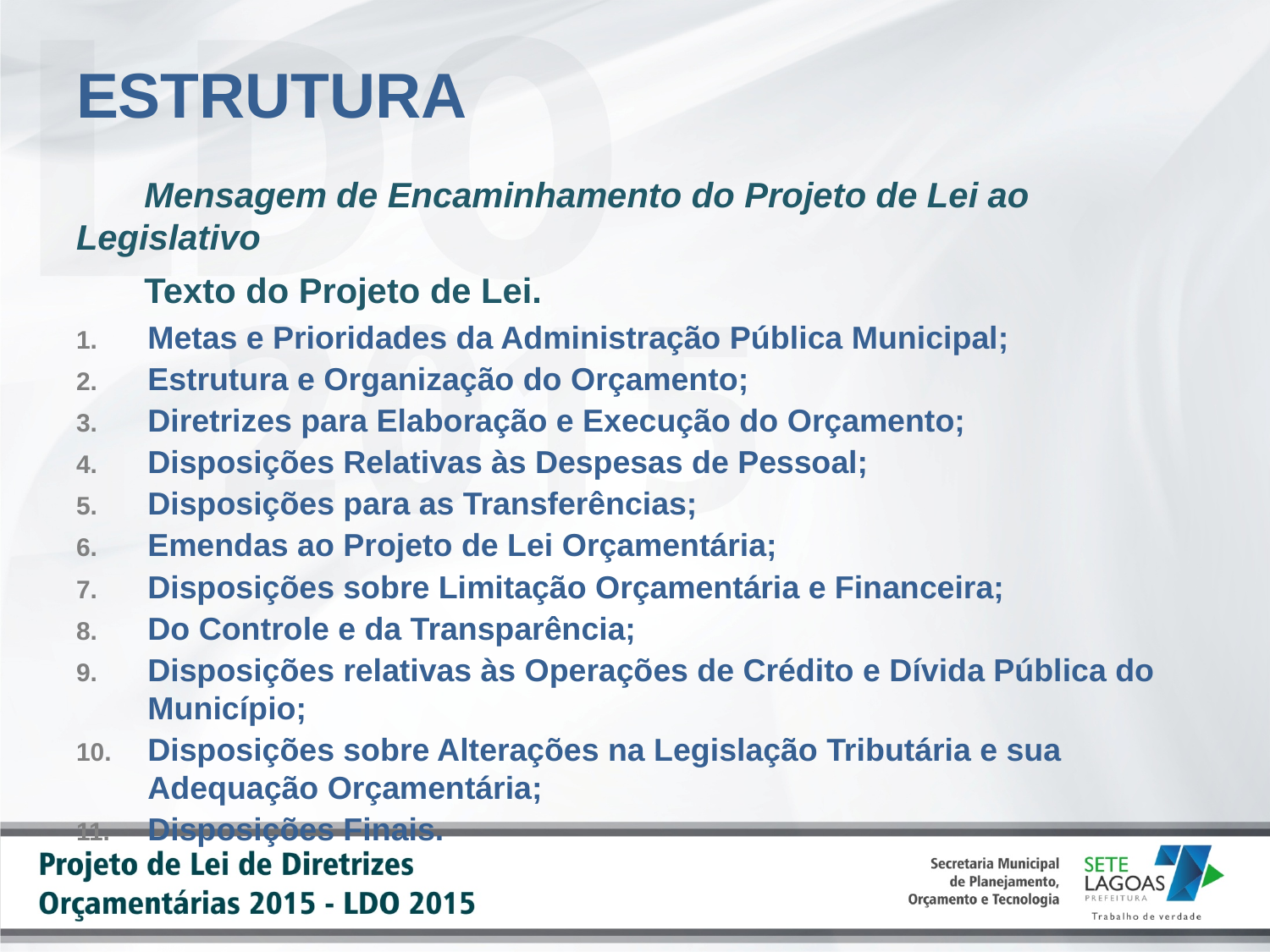

# ESTRUTURA
       Mensagem de Encaminhamento do Projeto de Lei ao Legislativo
       Texto do Projeto de Lei.
Metas e Prioridades da Administração Pública Municipal;
Estrutura e Organização do Orçamento;
Diretrizes para Elaboração e Execução do Orçamento;
Disposições Relativas às Despesas de Pessoal;
Disposições para as Transferências;
Emendas ao Projeto de Lei Orçamentária;
Disposições sobre Limitação Orçamentária e Financeira;
Do Controle e da Transparência;
Disposições relativas às Operações de Crédito e Dívida Pública do Município;
Disposições sobre Alterações na Legislação Tributária e sua Adequação Orçamentária;
Disposições Finais.